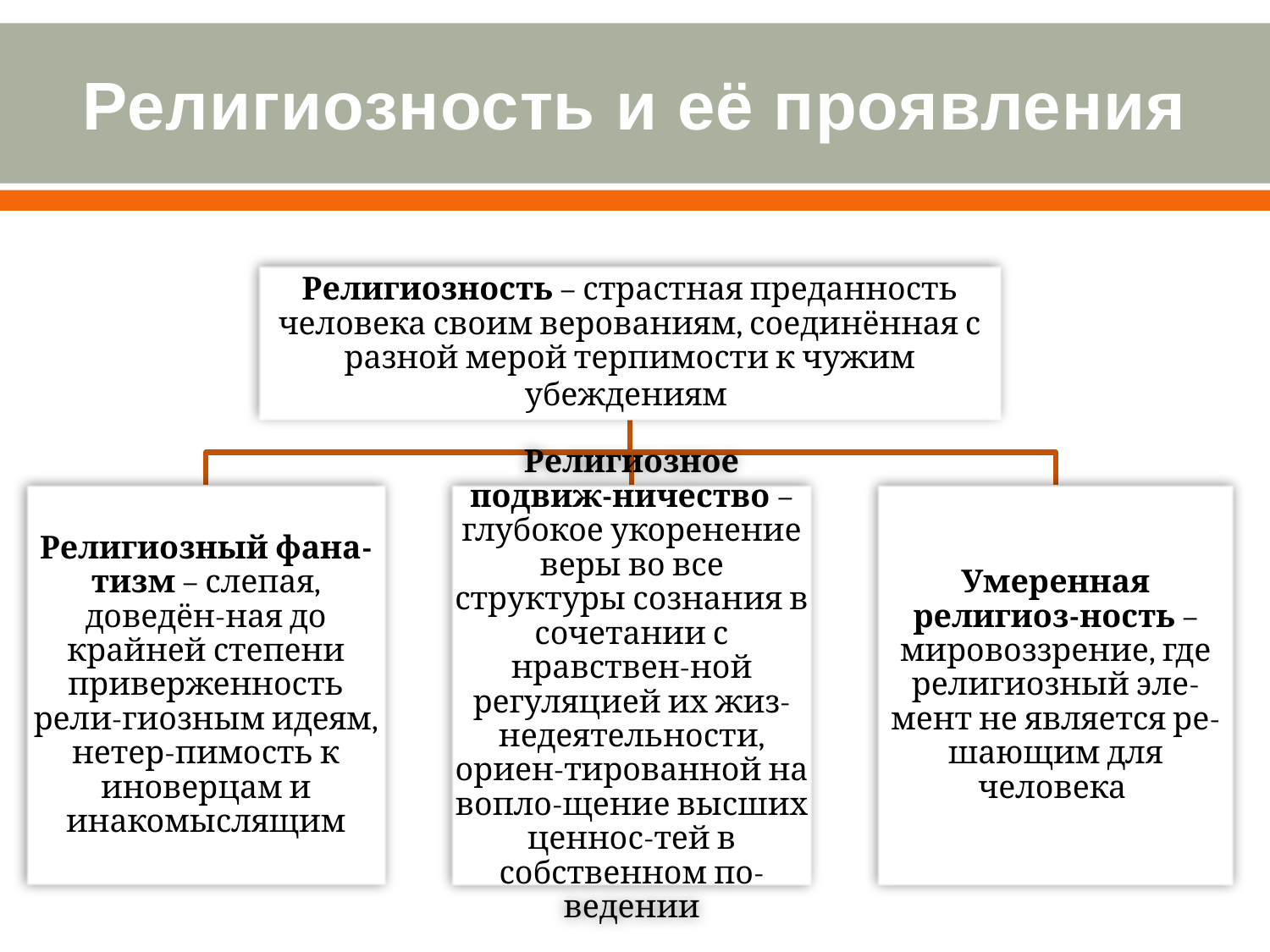

# Религиозность и её проявления
Религиозность – страстная преданность человека своим верованиям, соединённая с разной мерой терпимости к чужим убеждениям
Религиозный фана-тизм – слепая, доведён-ная до крайней степени приверженность рели-гиозным идеям, нетер-пимость к иноверцам и инакомыслящим
Религиозное подвиж-ничество – глубокое укоренение веры во все структуры сознания в сочетании с нравствен-ной регуляцией их жиз-недеятельности, ориен-тированной на вопло-щение высших ценнос-тей в собственном по-ведении
Умеренная религиоз-ность – мировоззрение, где религиозный эле-мент не является ре-шающим для человека